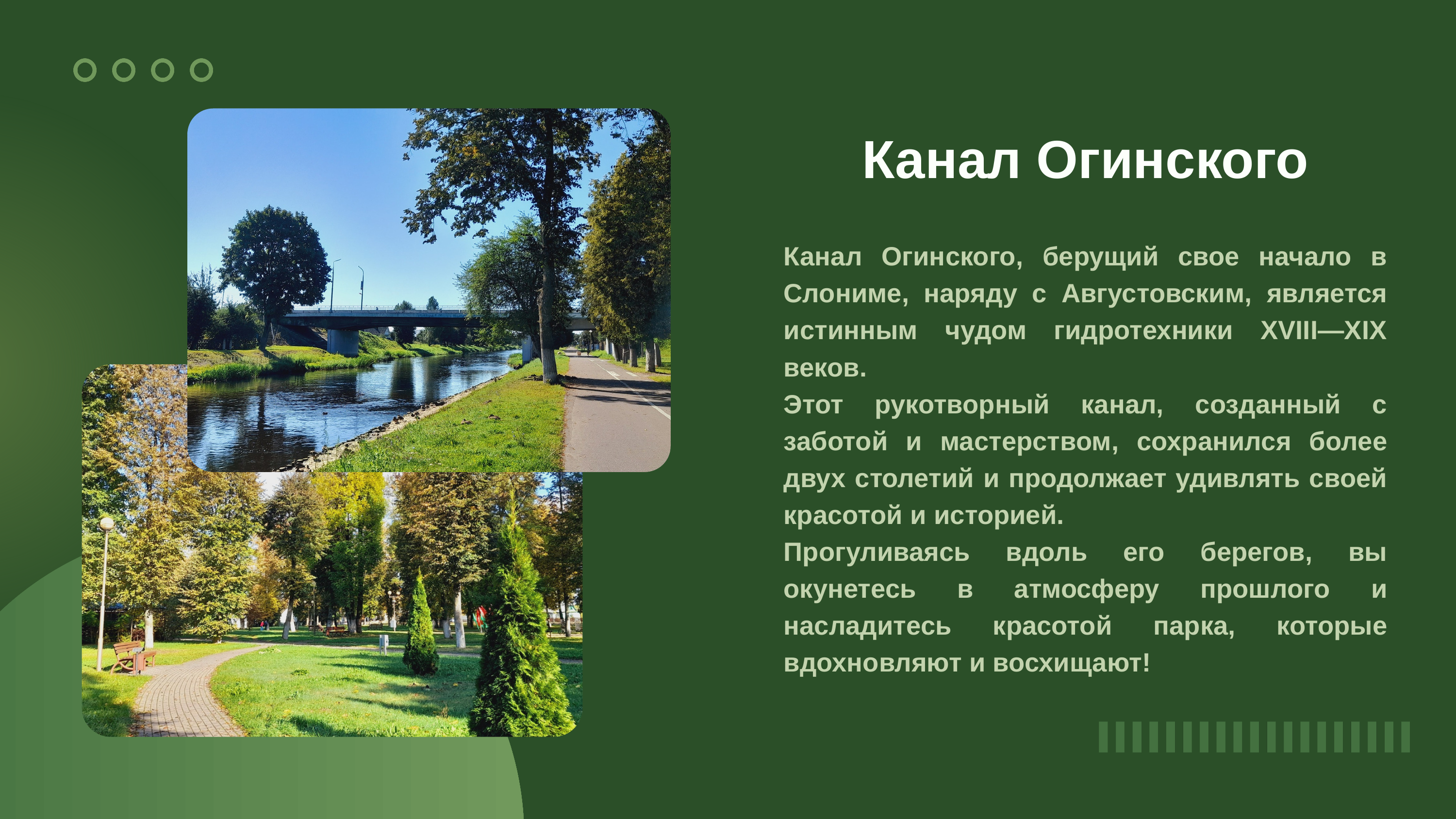

Канал Огинского
Канал Огинского, берущий свое начало в Слониме, наряду с Августовским, является истинным чудом гидротехники XVIII—XIX веков.
Этот рукотворный канал, созданный с заботой и мастерством, сохранился более двух столетий и продолжает удивлять своей красотой и историей.
Прогуливаясь вдоль его берегов, вы окунетесь в атмосферу прошлого и насладитесь красотой парка, которые вдохновляют и восхищают!